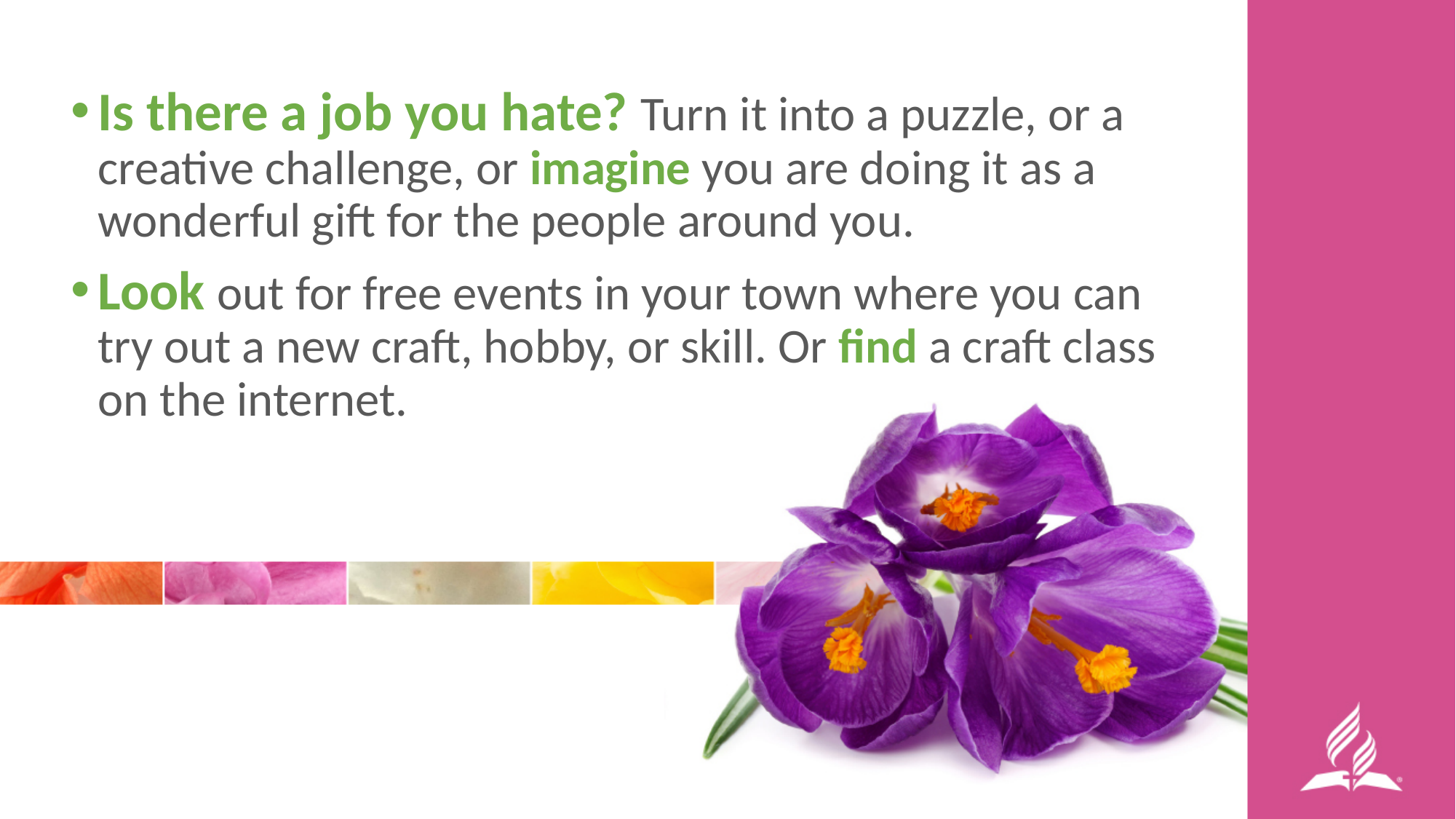

Is there a job you hate? Turn it into a puzzle, or a creative challenge, or imagine you are doing it as a wonderful gift for the people around you.
Look out for free events in your town where you can try out a new craft, hobby, or skill. Or find a craft class on the internet.